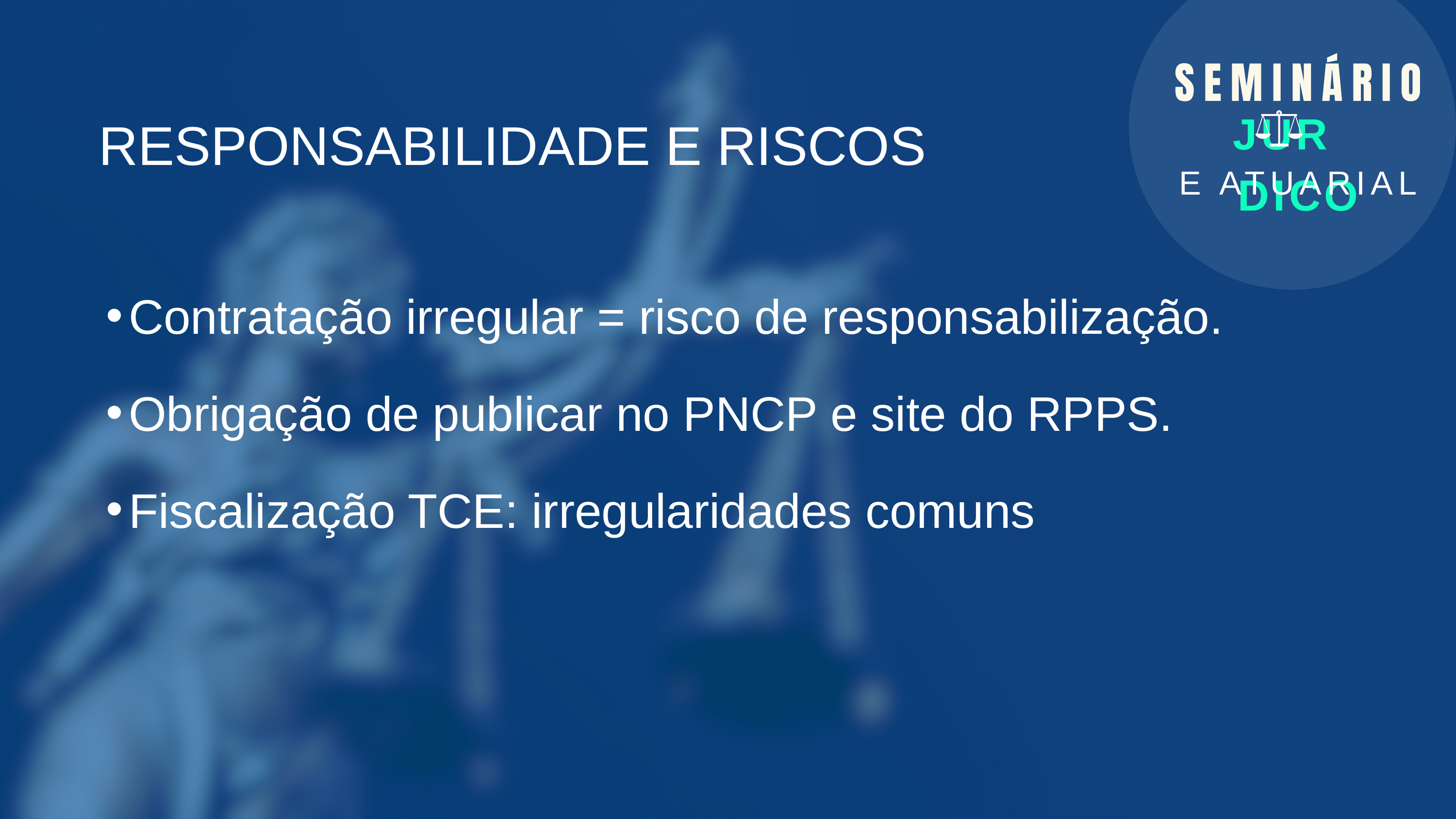

SEMINÁRIO
JUR   DICO

E ATUARIAL
RESPONSABILIDADE E RISCOS
Contratação irregular = risco de responsabilização.

Obrigação de publicar no PNCP e site do RPPS.

Fiscalização TCE: irregularidades comuns